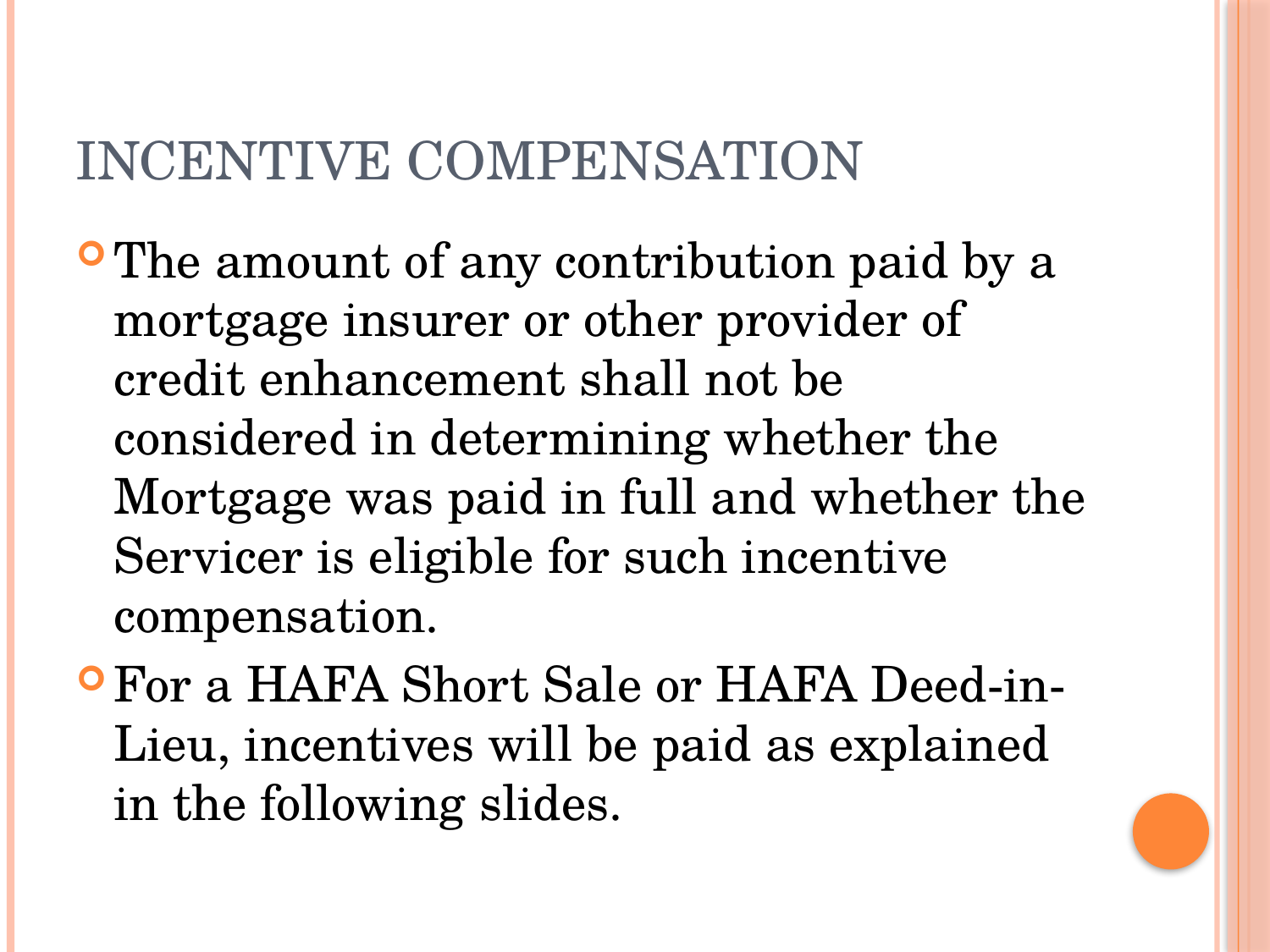

# Incentive compensation
The amount of any contribution paid by a mortgage insurer or other provider of credit enhancement shall not be considered in determining whether the Mortgage was paid in full and whether the Servicer is eligible for such incentive compensation.
For a HAFA Short Sale or HAFA Deed-in-Lieu, incentives will be paid as explained in the following slides.